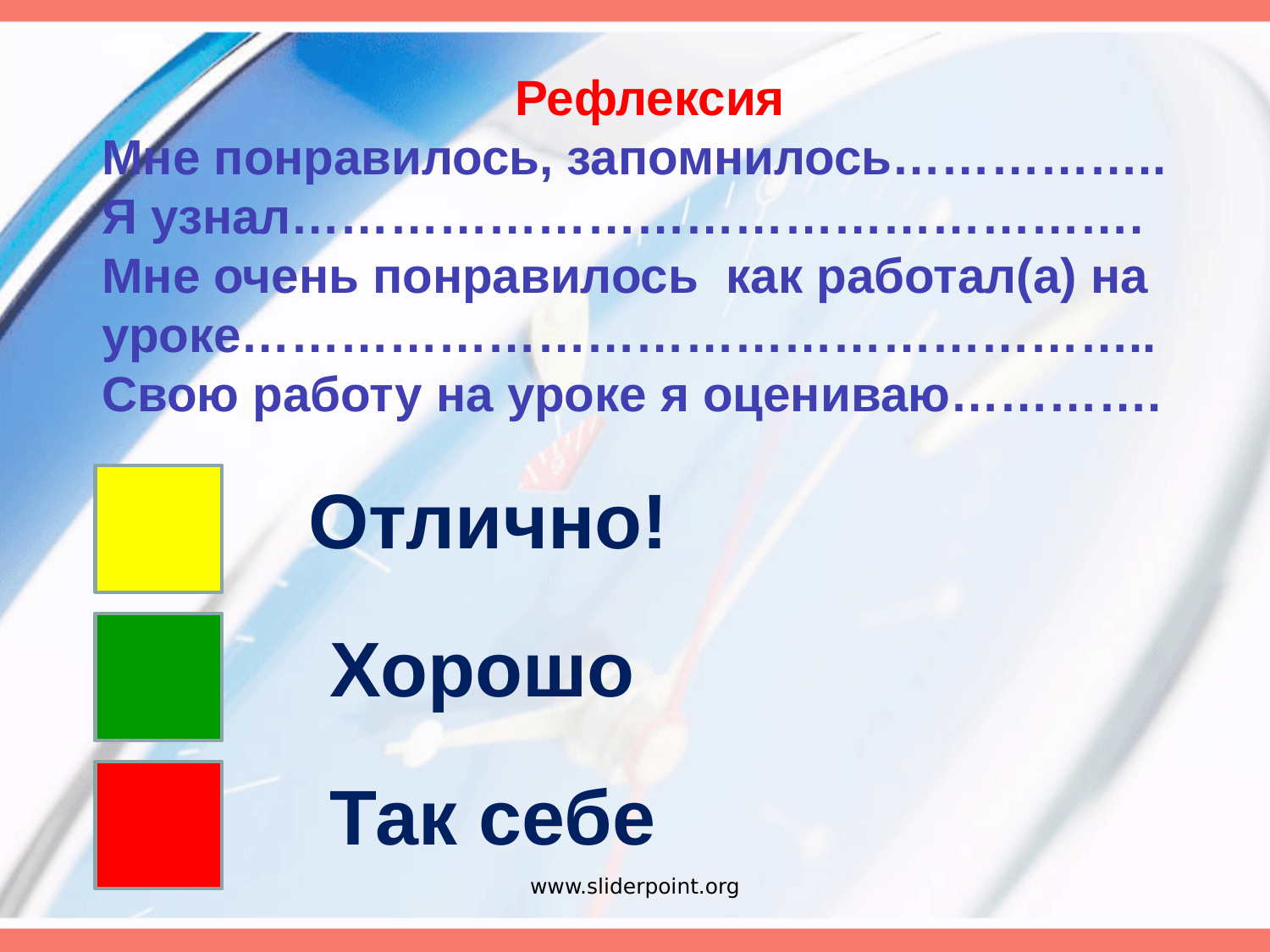

Рефлексия
Мне понравилось, запомнилось……………..
Я узнал…………………………………………….
Мне очень понравилось  как работал(а) на уроке………………………………………………..
Свою работу на уроке я оцениваю………….

Отлично!

Хорошо

Так себе
www.sliderpoint.org